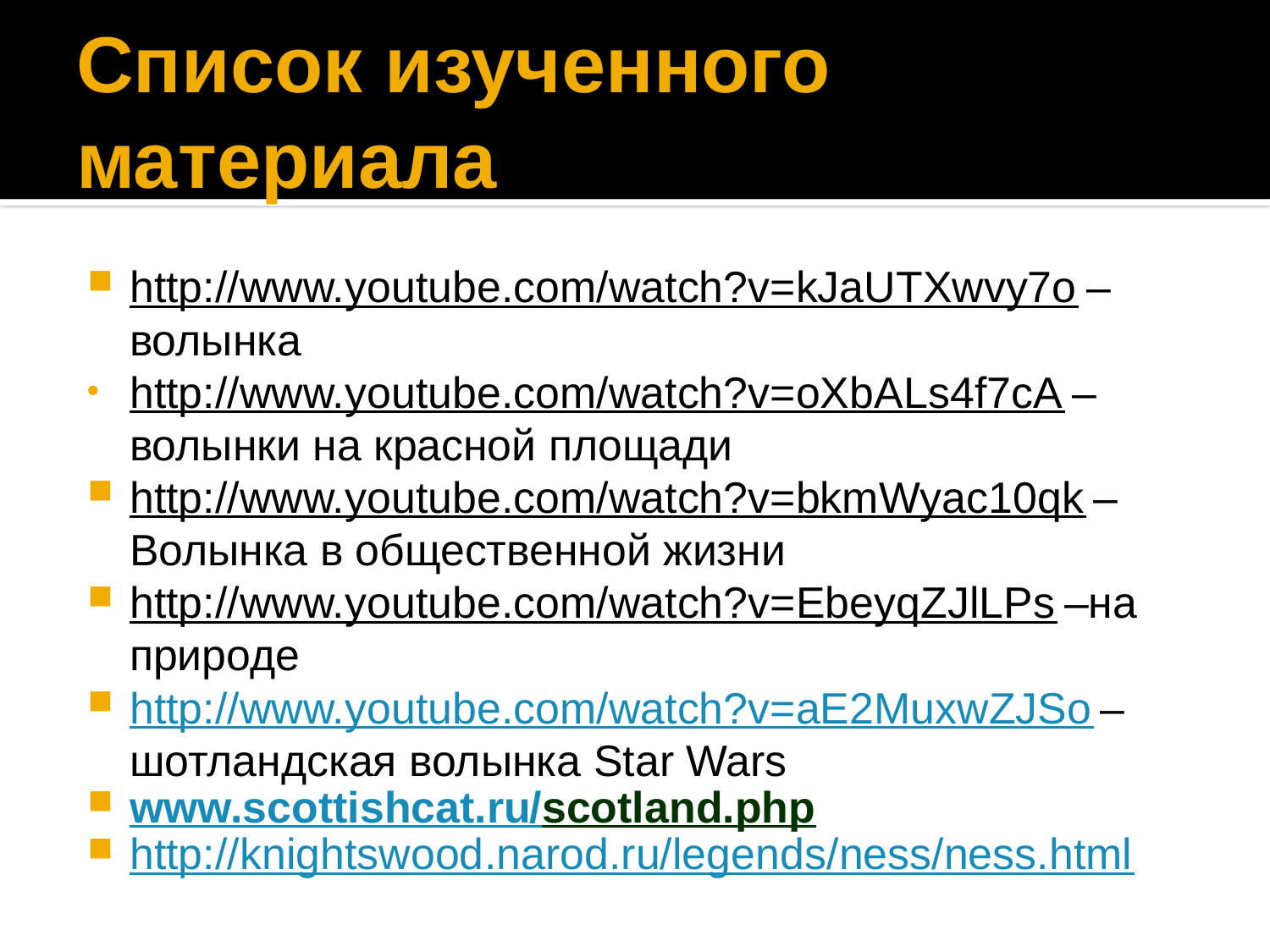

# Список изученного материала
http://www.youtube.com/watch?v=kJaUTXwvy7o –волынка
http://www.youtube.com/watch?v=oXbALs4f7cA –волынки на красной площади
http://www.youtube.com/watch?v=bkmWyac10qk –Волынка в общественной жизни
http://www.youtube.com/watch?v=EbeyqZJlLPs –на природе
http://www.youtube.com/watch?v=aE2MuxwZJSo –шотландская волынка Star Wars
www.scottishcat.ru/scotland.php
http://knightswood.narod.ru/legends/ness/ness.html